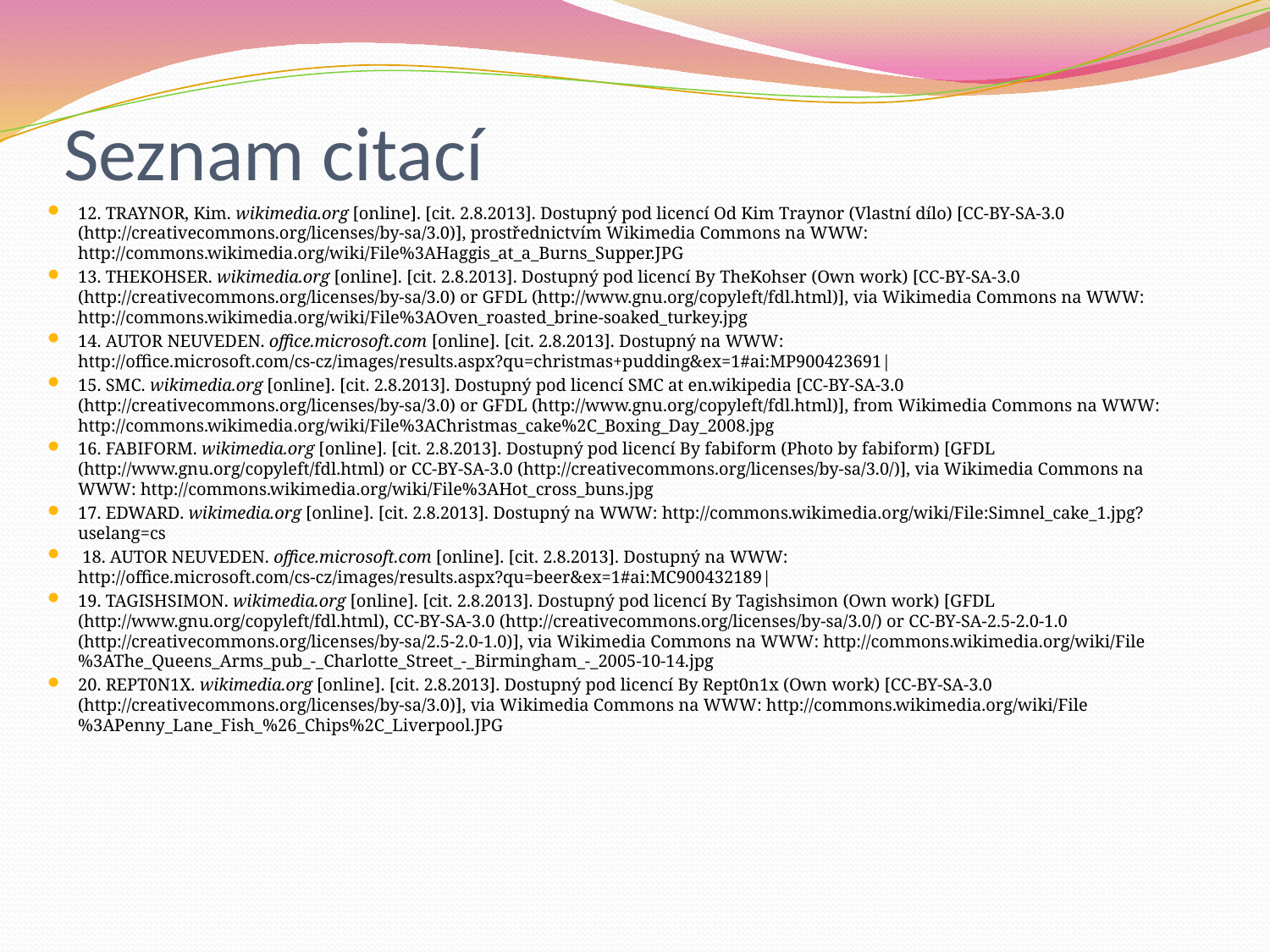

# Seznam citací
12. TRAYNOR, Kim. wikimedia.org [online]. [cit. 2.8.2013]. Dostupný pod licencí Od Kim Traynor (Vlastní dílo) [CC-BY-SA-3.0 (http://creativecommons.org/licenses/by-sa/3.0)], prostřednictvím Wikimedia Commons na WWW: http://commons.wikimedia.org/wiki/File%3AHaggis_at_a_Burns_Supper.JPG
13. THEKOHSER. wikimedia.org [online]. [cit. 2.8.2013]. Dostupný pod licencí By TheKohser (Own work) [CC-BY-SA-3.0 (http://creativecommons.org/licenses/by-sa/3.0) or GFDL (http://www.gnu.org/copyleft/fdl.html)], via Wikimedia Commons na WWW: http://commons.wikimedia.org/wiki/File%3AOven_roasted_brine-soaked_turkey.jpg
14. AUTOR NEUVEDEN. office.microsoft.com [online]. [cit. 2.8.2013]. Dostupný na WWW: http://office.microsoft.com/cs-cz/images/results.aspx?qu=christmas+pudding&ex=1#ai:MP900423691|
15. SMC. wikimedia.org [online]. [cit. 2.8.2013]. Dostupný pod licencí SMC at en.wikipedia [CC-BY-SA-3.0 (http://creativecommons.org/licenses/by-sa/3.0) or GFDL (http://www.gnu.org/copyleft/fdl.html)], from Wikimedia Commons na WWW: http://commons.wikimedia.org/wiki/File%3AChristmas_cake%2C_Boxing_Day_2008.jpg
16. FABIFORM. wikimedia.org [online]. [cit. 2.8.2013]. Dostupný pod licencí By fabiform (Photo by fabiform) [GFDL (http://www.gnu.org/copyleft/fdl.html) or CC-BY-SA-3.0 (http://creativecommons.org/licenses/by-sa/3.0/)], via Wikimedia Commons na WWW: http://commons.wikimedia.org/wiki/File%3AHot_cross_buns.jpg
17. EDWARD. wikimedia.org [online]. [cit. 2.8.2013]. Dostupný na WWW: http://commons.wikimedia.org/wiki/File:Simnel_cake_1.jpg?uselang=cs
 18. AUTOR NEUVEDEN. office.microsoft.com [online]. [cit. 2.8.2013]. Dostupný na WWW: http://office.microsoft.com/cs-cz/images/results.aspx?qu=beer&ex=1#ai:MC900432189|
19. TAGISHSIMON. wikimedia.org [online]. [cit. 2.8.2013]. Dostupný pod licencí By Tagishsimon (Own work) [GFDL (http://www.gnu.org/copyleft/fdl.html), CC-BY-SA-3.0 (http://creativecommons.org/licenses/by-sa/3.0/) or CC-BY-SA-2.5-2.0-1.0 (http://creativecommons.org/licenses/by-sa/2.5-2.0-1.0)], via Wikimedia Commons na WWW: http://commons.wikimedia.org/wiki/File%3AThe_Queens_Arms_pub_-_Charlotte_Street_-_Birmingham_-_2005-10-14.jpg
20. REPT0N1X. wikimedia.org [online]. [cit. 2.8.2013]. Dostupný pod licencí By Rept0n1x (Own work) [CC-BY-SA-3.0 (http://creativecommons.org/licenses/by-sa/3.0)], via Wikimedia Commons na WWW: http://commons.wikimedia.org/wiki/File%3APenny_Lane_Fish_%26_Chips%2C_Liverpool.JPG